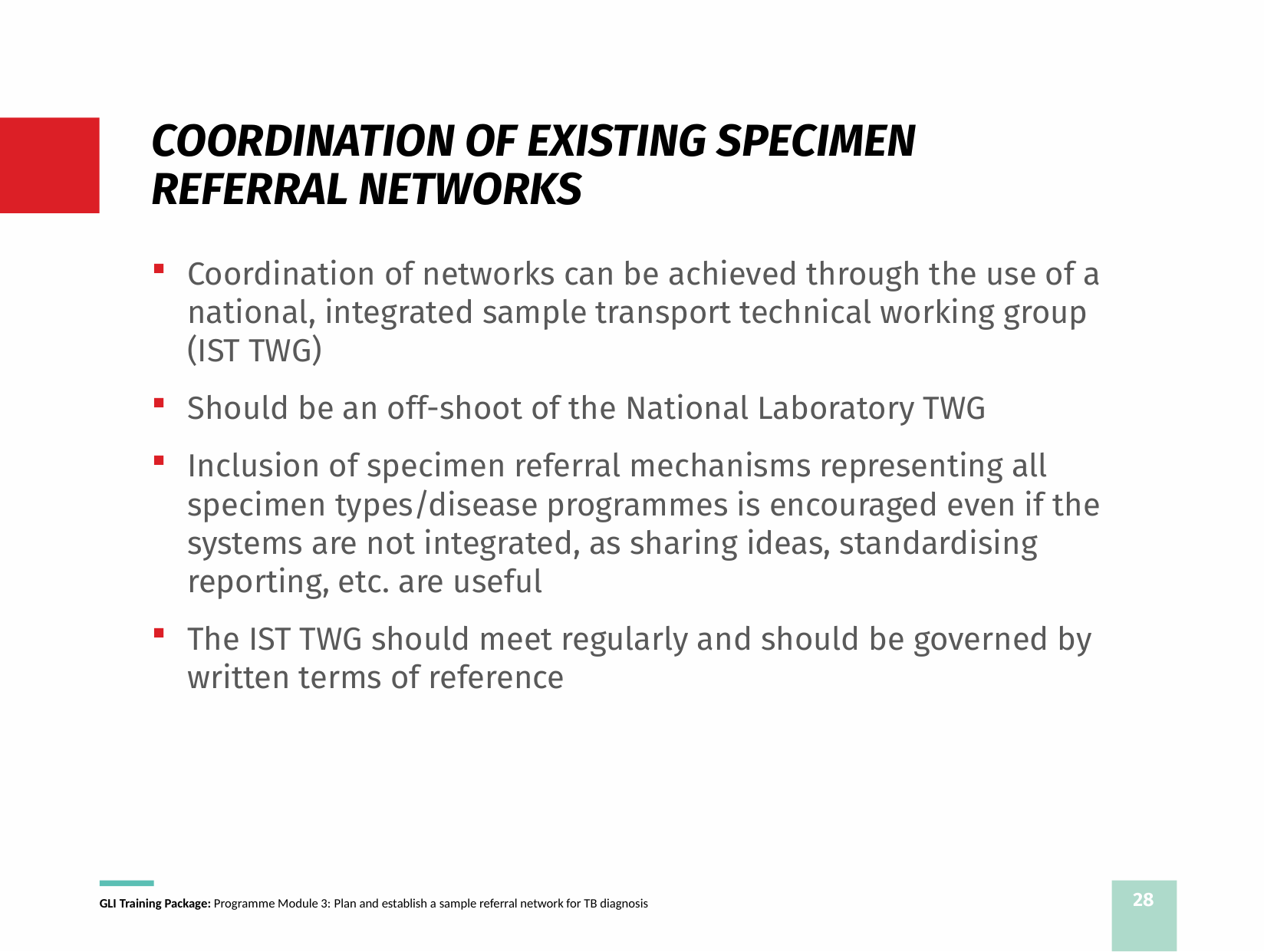

# COORDINATION OF EXISTING SPECIMEN REFERRAL NETWORKS
Coordination of networks can be achieved through the use of a national, integrated sample transport technical working group (IST TWG)
Should be an off-shoot of the National Laboratory TWG
Inclusion of specimen referral mechanisms representing all specimen types/disease programmes is encouraged even if the systems are not integrated, as sharing ideas, standardising reporting, etc. are useful
The IST TWG should meet regularly and should be governed by written terms of reference